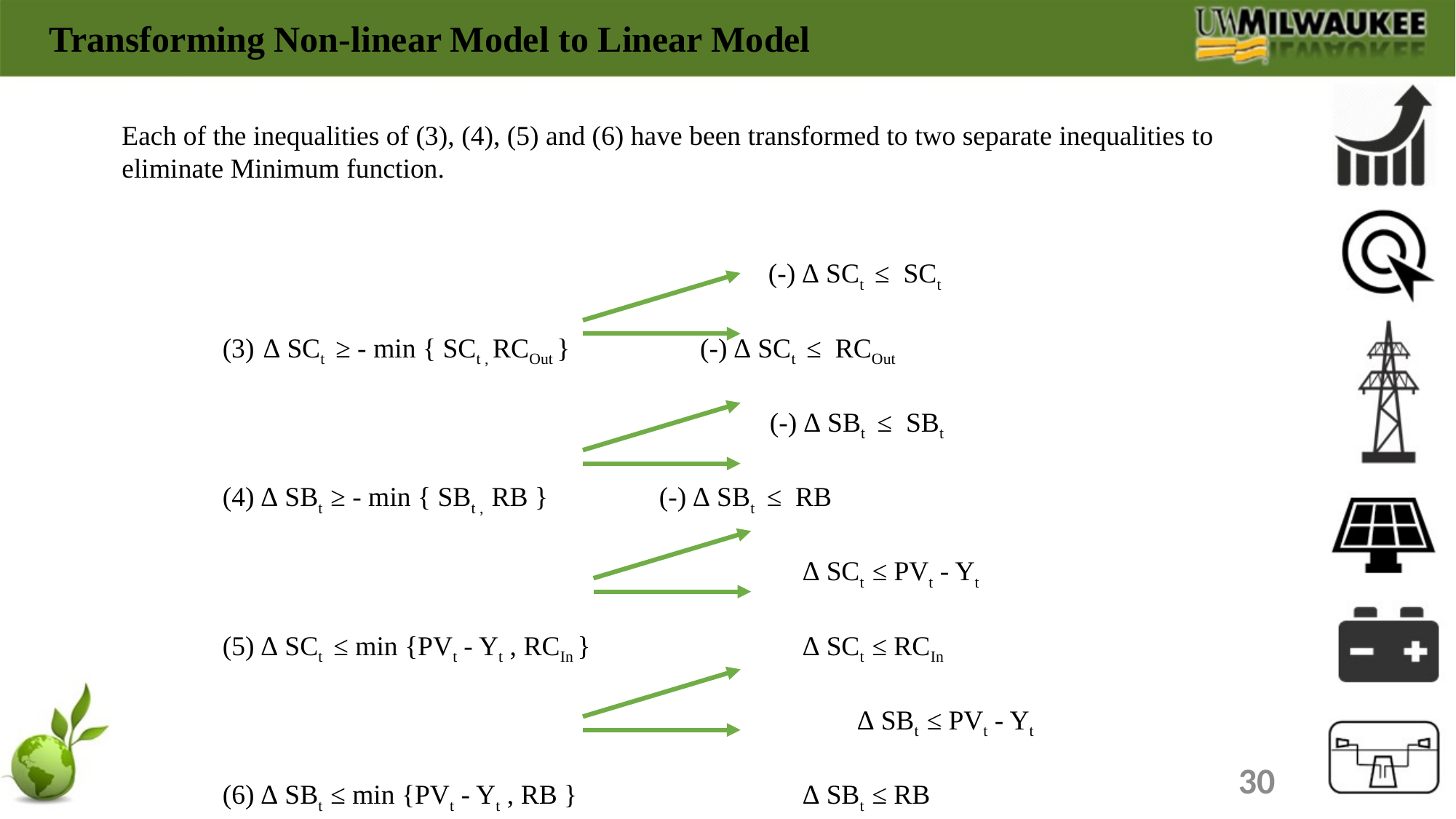

Transforming Non-linear Model to Linear Model
Each of the inequalities of (3), (4), (5) and (6) have been transformed to two separate inequalities to eliminate Minimum function.

					(-) ∆ SCt  ≤  SCt
∆ SCt  ≥ - min { SCt , RCOut } 		(-) ∆ SCt  ≤  RCOut
				                (-) ∆ SBt   ≤  SBt
(4) ∆ SBt  ≥ - min { SBt ,  RB }		(-) ∆ SBt   ≤  RB
	     ∆ SCt  ≤ PVt - Yt
(5) ∆ SCt  ≤ min {PVt - Yt , RCIn }		     ∆ SCt  ≤ RCIn
					     ∆ SBt  ≤ PVt - Yt
(6) ∆ SBt  ≤ min {PVt - Yt , RB }		     ∆ SBt  ≤ RB

30